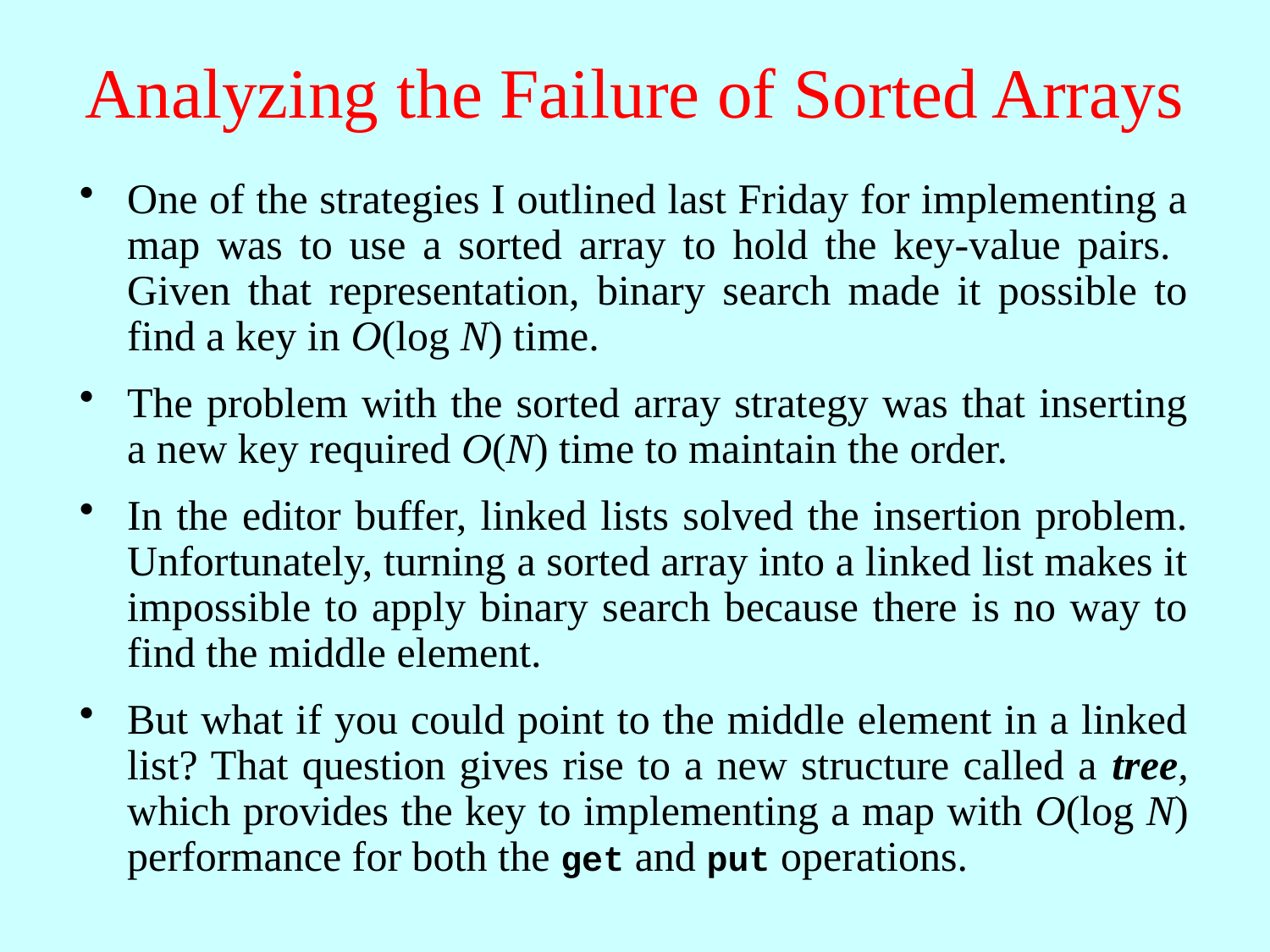

# Analyzing the Failure of Sorted Arrays
One of the strategies I outlined last Friday for implementing a map was to use a sorted array to hold the key-value pairs.  Given that representation, binary search made it possible to find a key in O(log N) time.
The problem with the sorted array strategy was that inserting a new key required O(N) time to maintain the order.
In the editor buffer, linked lists solved the insertion problem. Unfortunately, turning a sorted array into a linked list makes it impossible to apply binary search because there is no way to find the middle element.
But what if you could point to the middle element in a linked list? That question gives rise to a new structure called a tree, which provides the key to implementing a map with O(log N) performance for both the get and put operations.